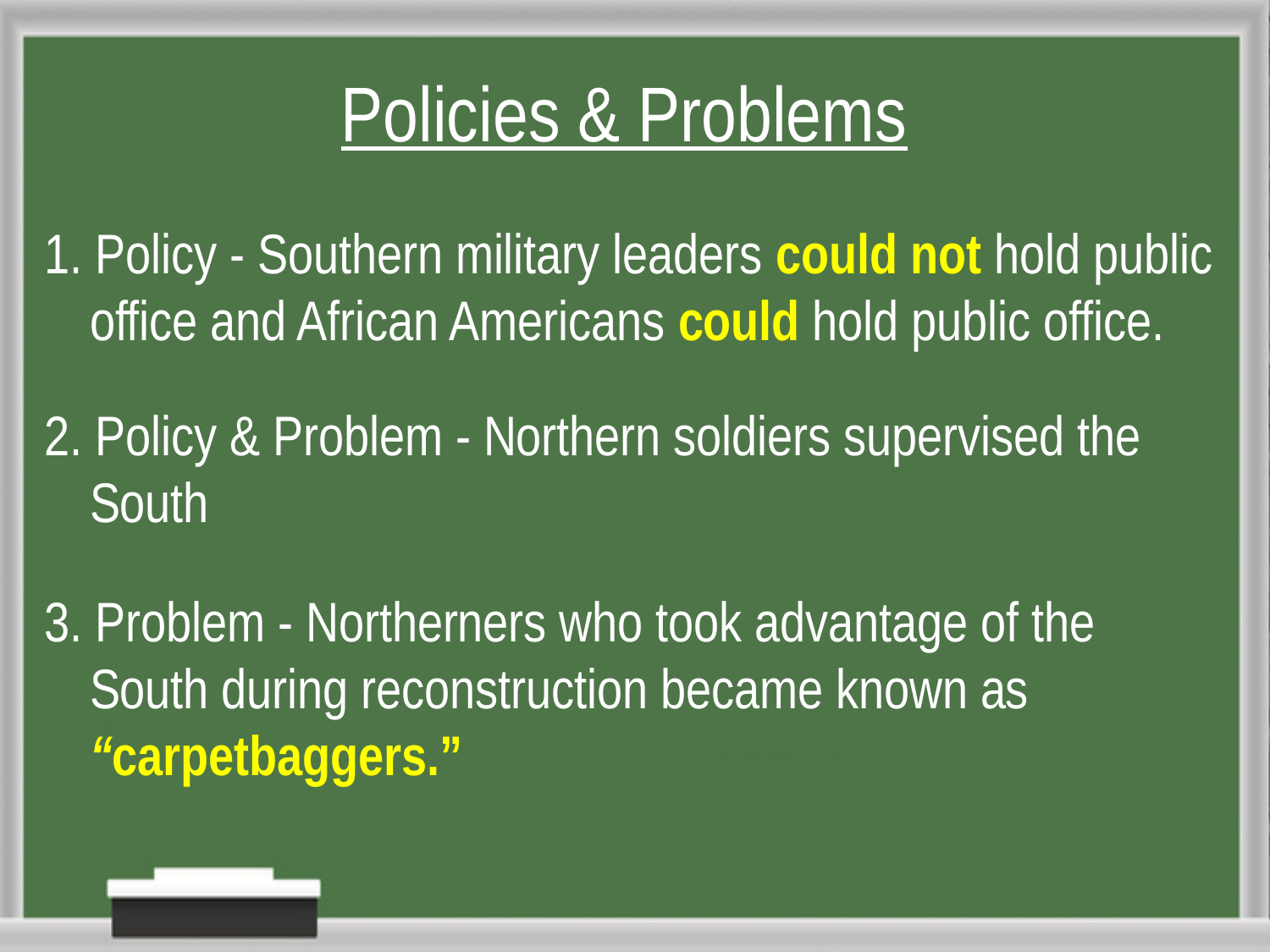

# Policies & Problems
1. Policy - Southern military leaders could not hold public office and African Americans could hold public office.

2. Policy & Problem - Northern soldiers supervised the South

3. Problem - Northerners who took advantage of the South during reconstruction became known as “carpetbaggers.”